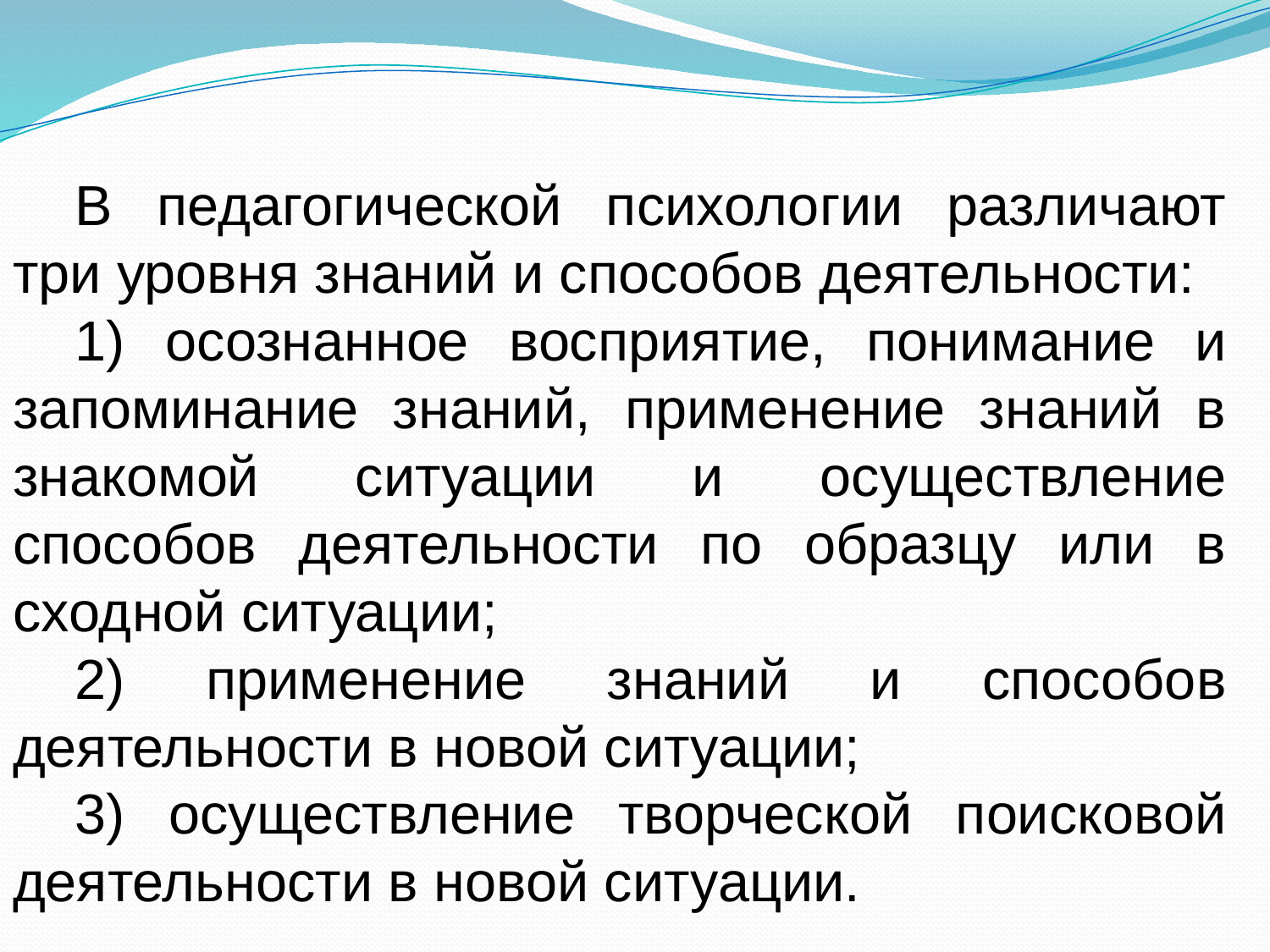

В педагогической психологии различают три уровня знаний и способов деятельности:
1) осознанное восприятие, понимание и запоминание знаний, применение знаний в знакомой ситуации и осуществление способов деятельности по образцу или в сходной ситуации;
2) применение знаний и способов деятельности в новой ситуации;
3) осуществление творческой поисковой деятельности в новой ситуации.